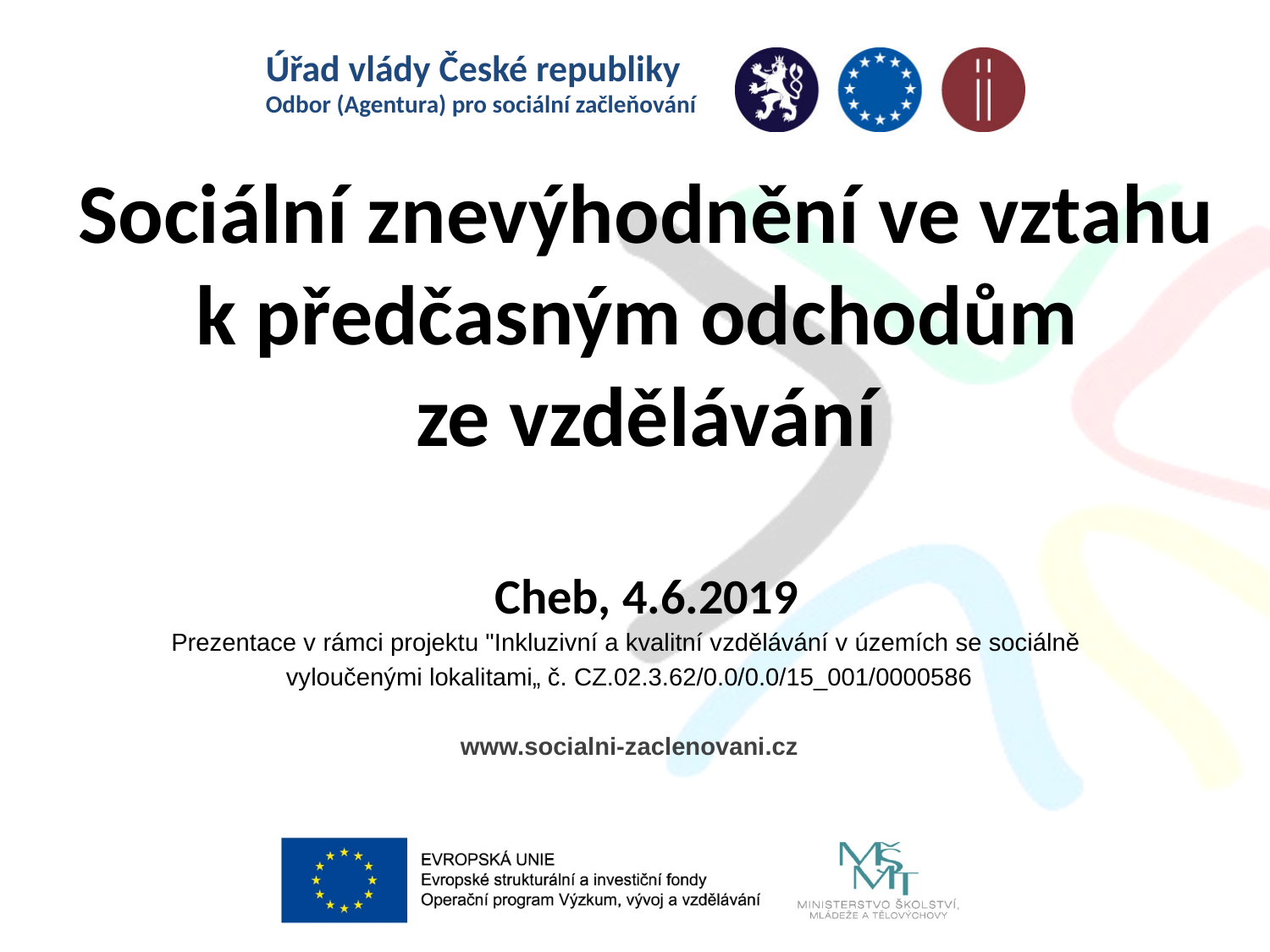

Sociální znevýhodnění ve vztahu k předčasným odchodům
ze vzdělávání
Cheb, 4.6.2019

Prezentace v rámci projektu "Inkluzivní a kvalitní vzdělávání v územích se sociálně
vyloučenými lokalitami„ č. CZ.02.3.62/0.0/0.0/15_001/0000586

www.socialni-zaclenovani.cz